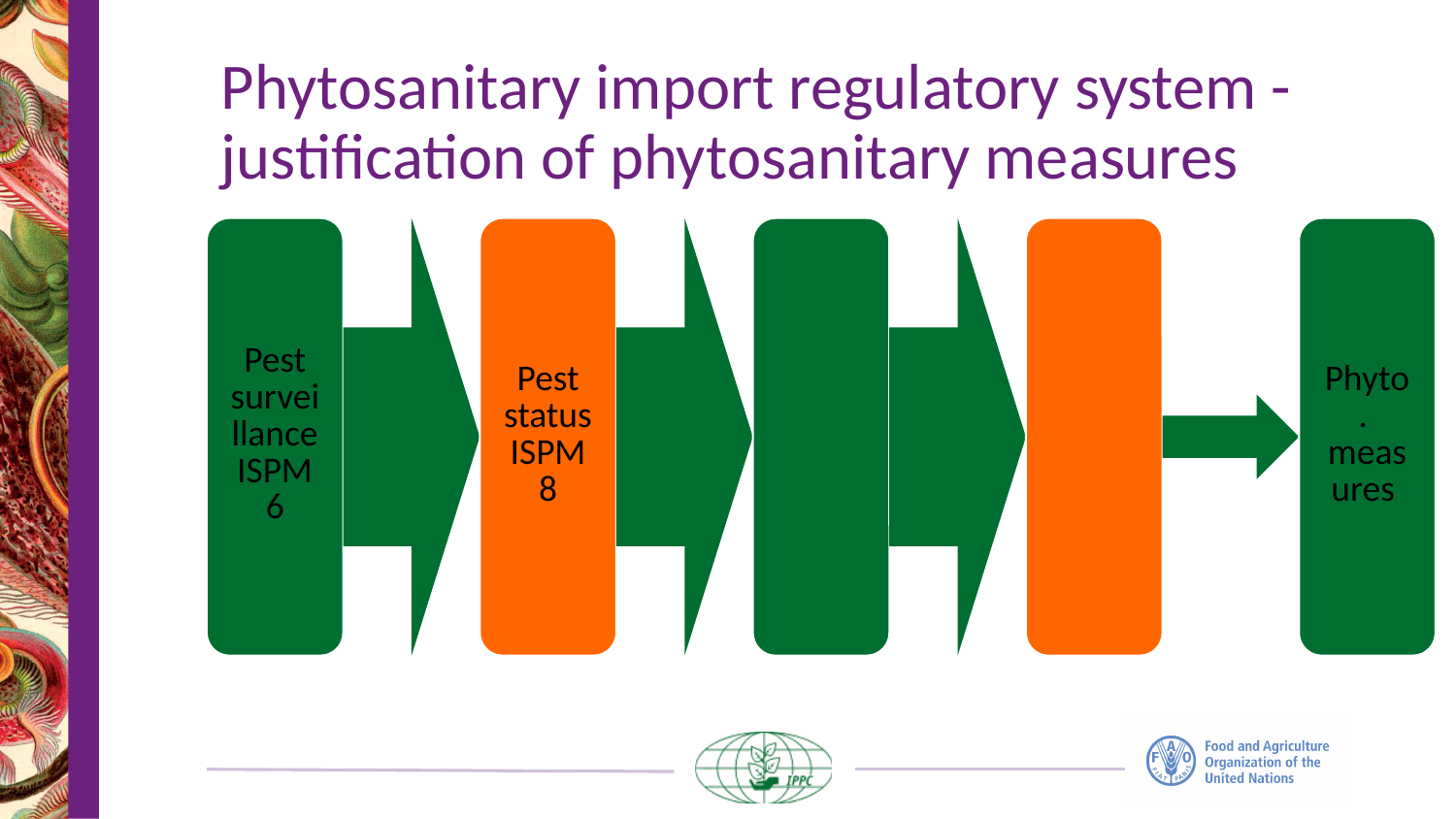

# Phytosanitary import regulatory system -  justification of phytosanitary measures
Pest surveillance ISPM6
Pest status ISPM8
Phyto.  measures